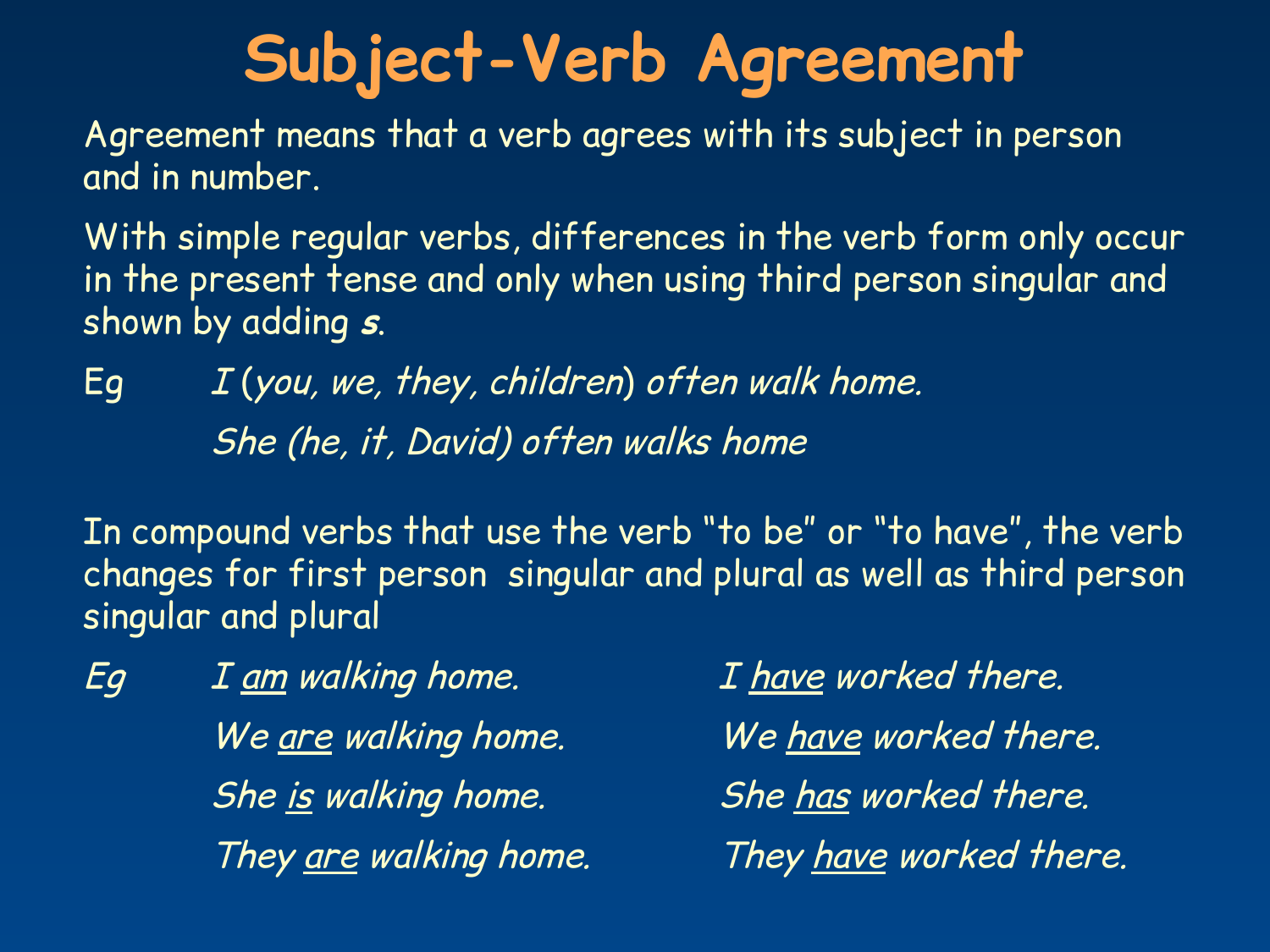

Subject-Verb Agreement
Agreement means that a verb agrees with its subject in person and in number.
With simple regular verbs, differences in the verb form only occur in the present tense and only when using third person singular and shown by adding s.
Eg 	I (you, we, they, children) often walk home.
	She (he, it, David) often walks home

In compound verbs that use the verb “to be” or “to have”, the verb changes for first person  singular and plural as well as third person singular and plural
Eg	I am walking home.		I have worked there.
	We are walking home.		We have worked there.
	She is walking home.		She has worked there.
	They are walking home.		They have worked ther	e.